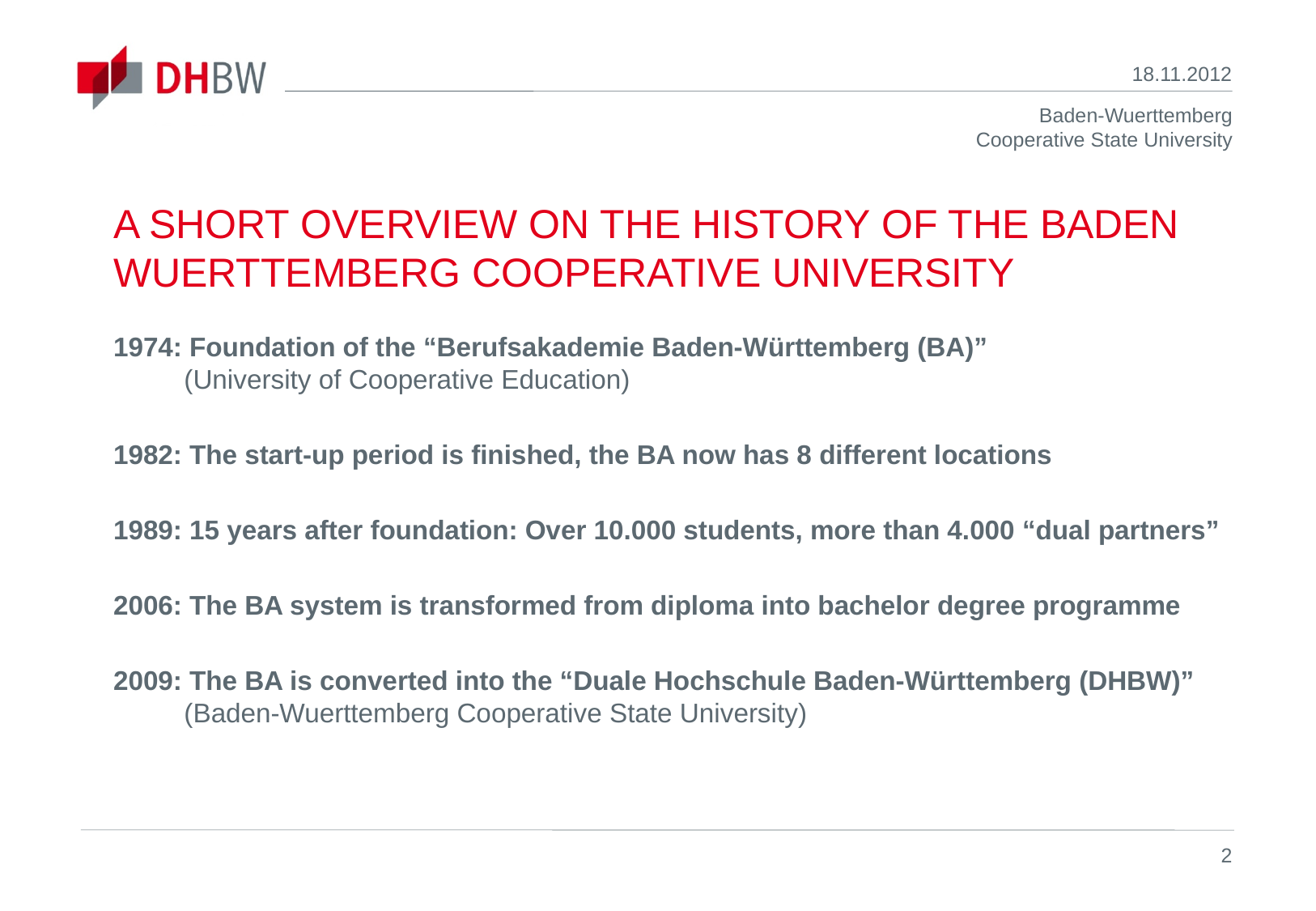

18.11.2012
# A SHORT OVERVIEW ON THE HISTORY OF THE BADEN WUERTTEMBERG COOPERATIVE UNIVERSITY
1974: Foundation of the “Berufsakademie Baden-Württemberg (BA)”
(University of Cooperative Education)

1982: The start-up period is finished, the BA now has 8 different locations

1989: 15 years after foundation: Over 10.000 students, more than 4.000 “dual partners”

2006: The BA system is transformed from diploma into bachelor degree programme

2009: The BA is converted into the “Duale Hochschule Baden-Württemberg (DHBW)” (Baden-Wuerttemberg Cooperative State University)
2